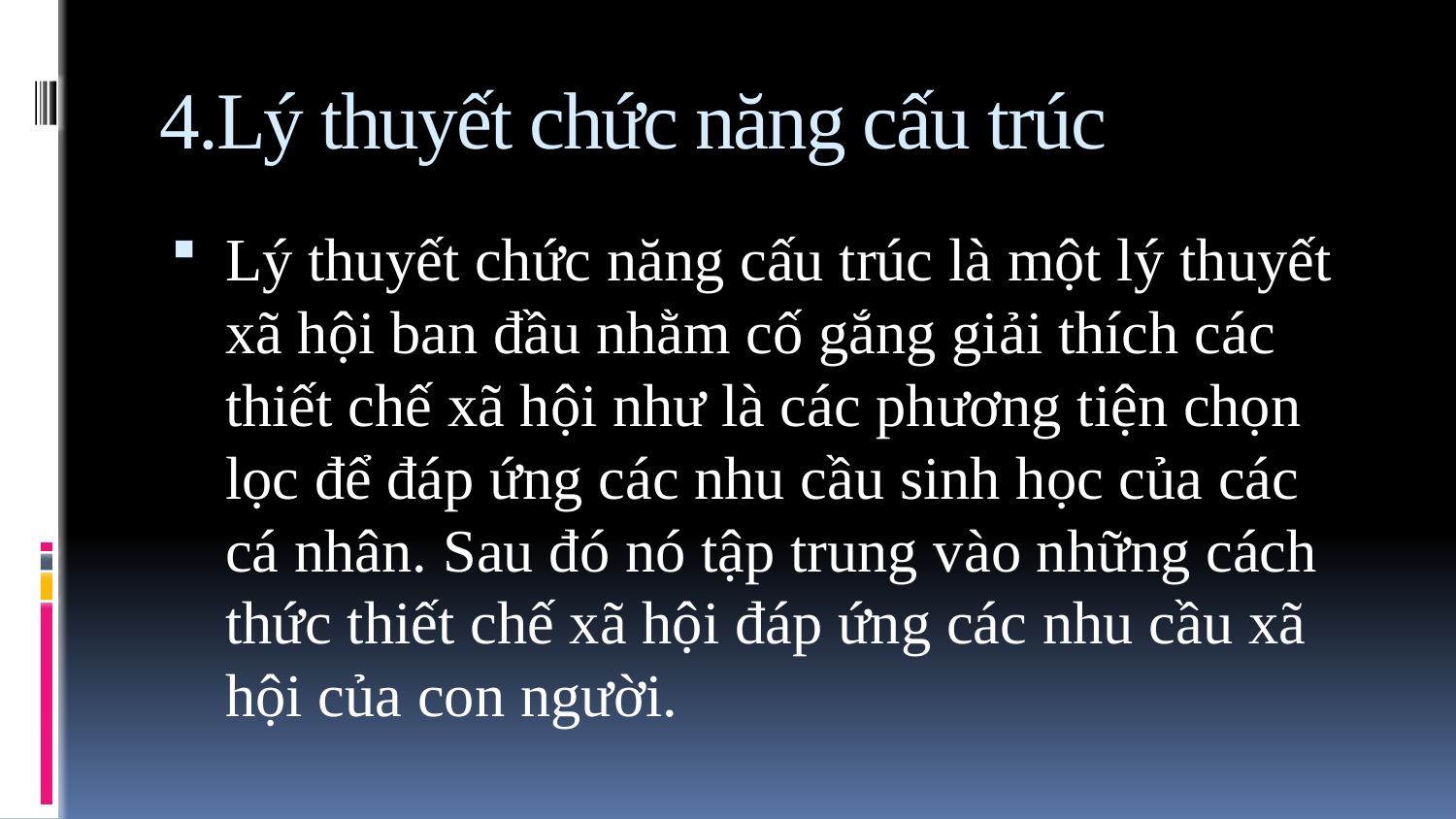

# 4.Lý thuyết chức năng cấu trúc
Lý thuyết chức năng cấu trúc là một lý thuyết xã hội ban đầu nhằm cố gắng giải thích các thiết chế xã hội như là các phương tiện chọn lọc để đáp ứng các nhu cầu sinh học của các cá nhân. Sau đó nó tập trung vào những cách thức thiết chế xã hội đáp ứng các nhu cầu xã hội của con người.